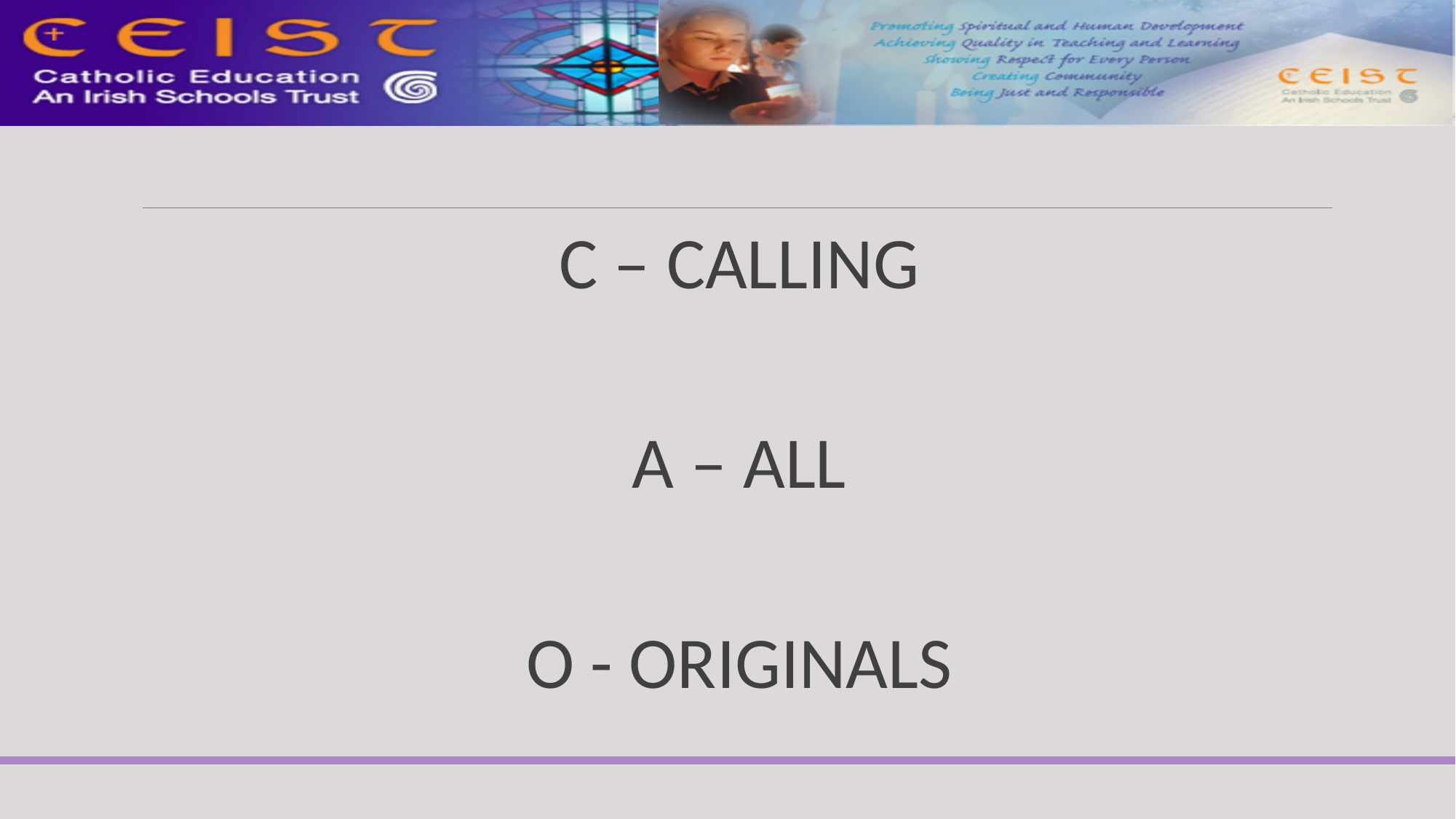

#
C – CALLING

A – ALL

O - ORIGINALS